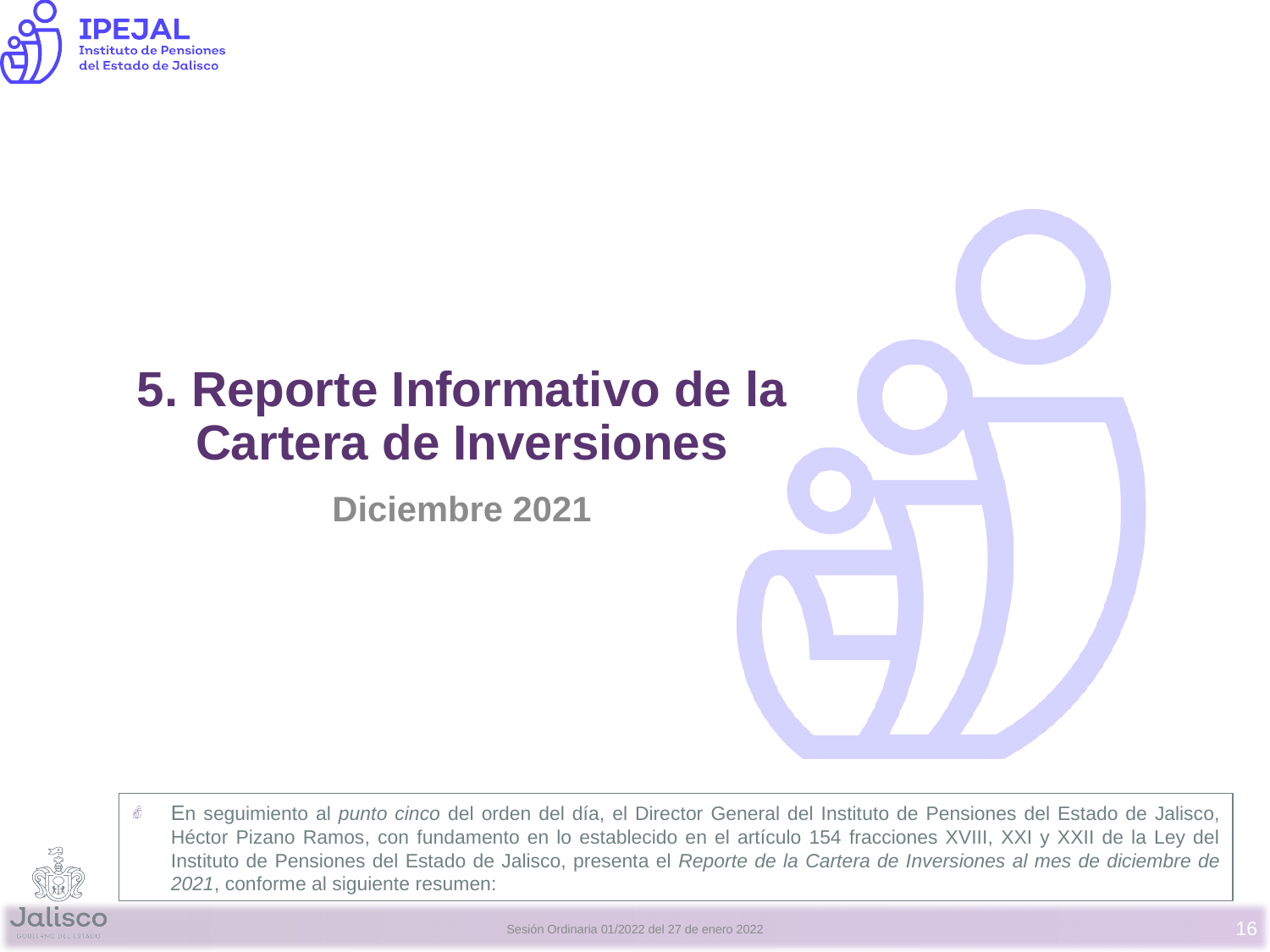

# 5. Reporte Informativo de la Cartera de Inversiones
Diciembre 2021
En seguimiento al punto cinco del orden del día, el Director General del Instituto de Pensiones del Estado de Jalisco, Héctor Pizano Ramos, con fundamento en lo establecido en el artículo 154 fracciones XVIII, XXI y XXII de la Ley del Instituto de Pensiones del Estado de Jalisco, presenta el Reporte de la Cartera de Inversiones al mes de diciembre de 2021, conforme al siguiente resumen:
16
Sesión Ordinaria 01/2022 del 27 de enero 2022